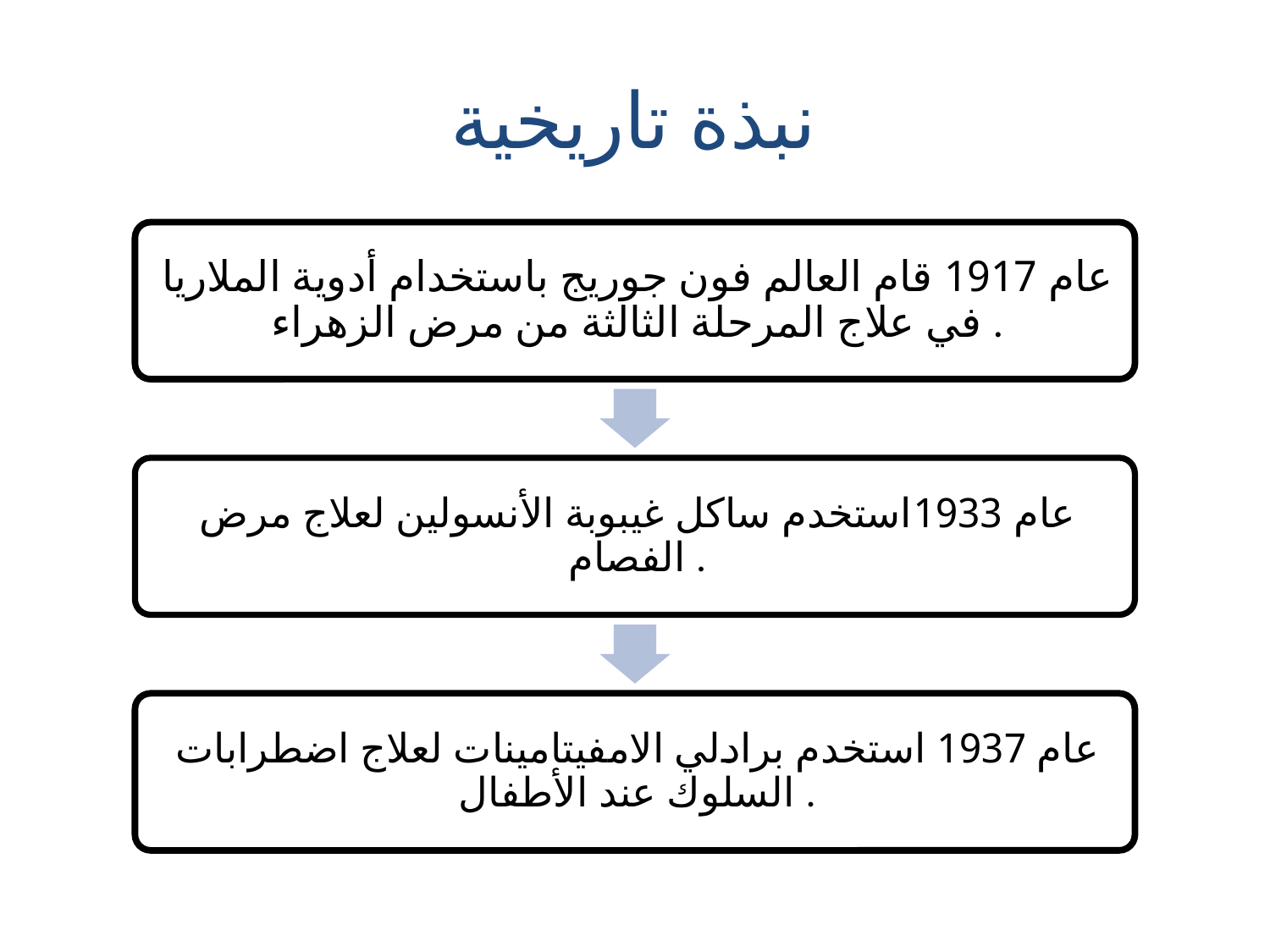

# نبذة تاريخية
عام 1917 قام العالم فون جوريج باستخدام أدوية الملاريا في علاج المرحلة الثالثة من مرض الزهراء .

عام 1933استخدم ساكل غيبوبة الأنسولين لعلاج مرض الفصام .

عام 1937 استخدم برادلي الامفيتامينات لعلاج اضطرابات السلوك عند الأطفال .